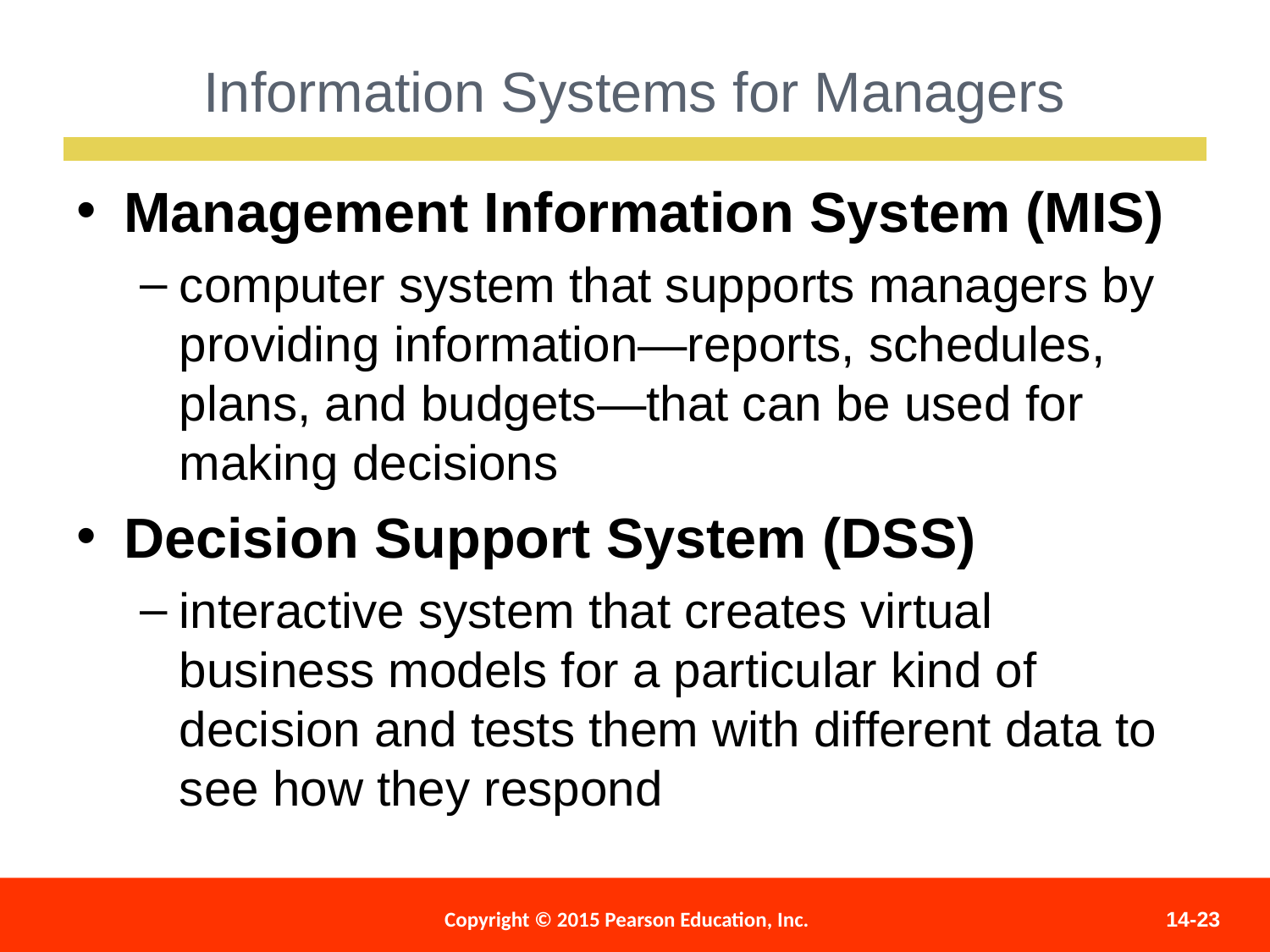

Information Systems for Managers
Management Information System (MIS)
computer system that supports managers by providing information—reports, schedules, plans, and budgets—that can be used for making decisions
Decision Support System (DSS)
interactive system that creates virtual business models for a particular kind of decision and tests them with different data to see how they respond